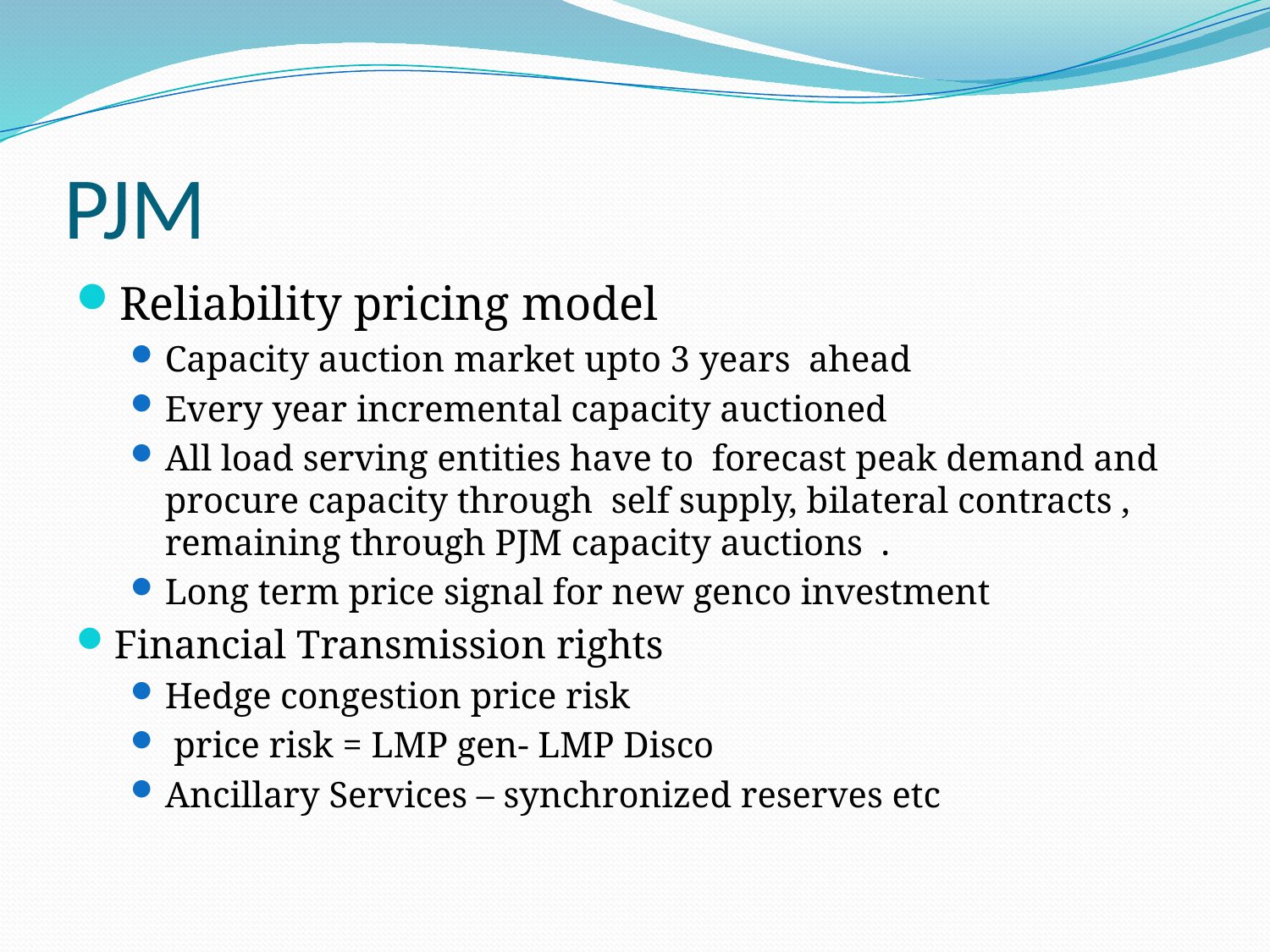

# PJM
Reliability pricing model
Capacity auction market upto 3 years  ahead
Every year incremental capacity auctioned
All load serving entities have to  forecast peak demand and procure capacity through  self supply, bilateral contracts , remaining through PJM capacity auctions  .
Long term price signal for new genco investment
Financial Transmission rights
Hedge congestion price risk
 price risk = LMP gen- LMP Disco
Ancillary Services – synchronized reserves etc